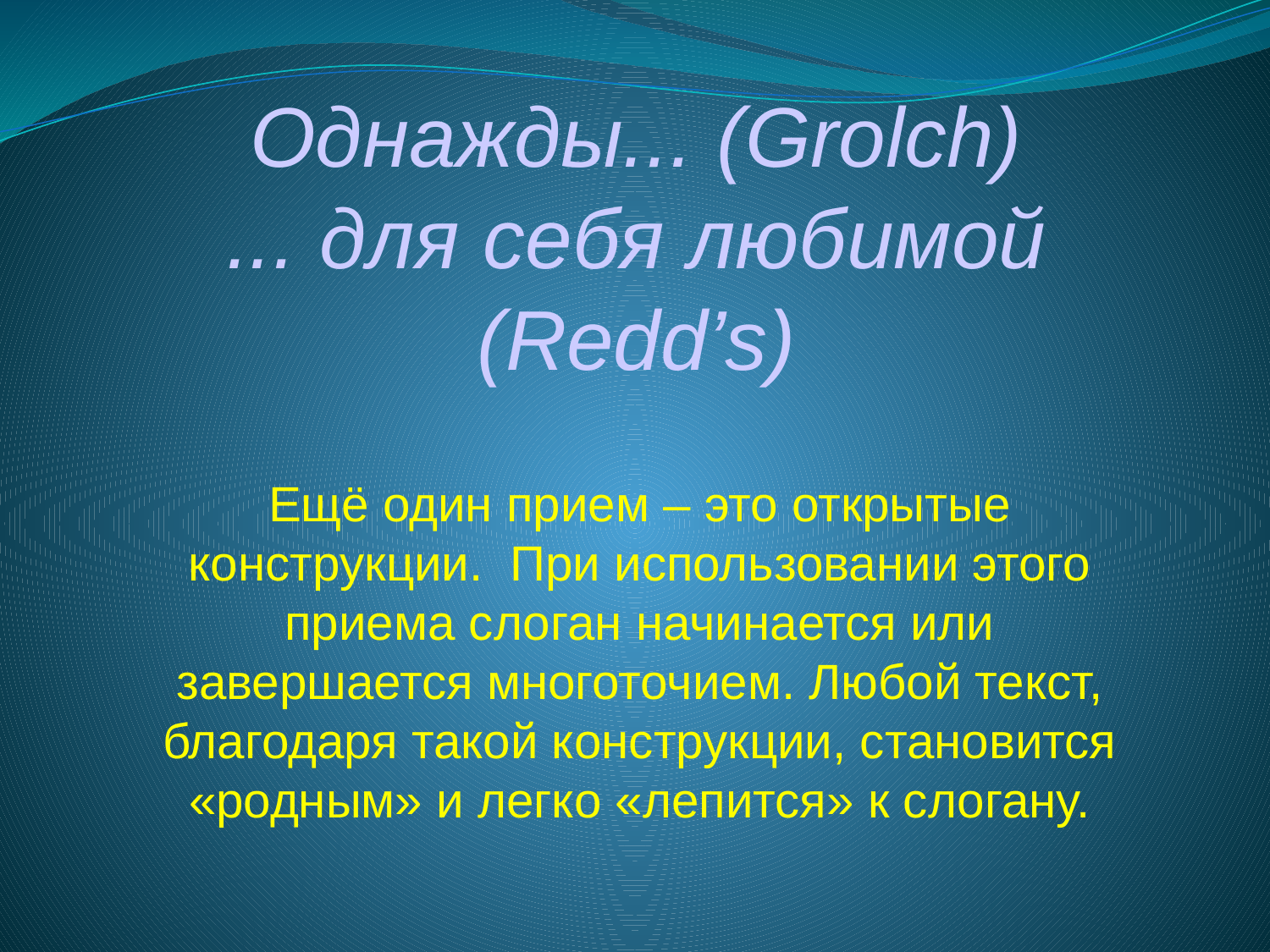

# Однажды... (Grolch) ... для себя любимой (Redd’s)
Ещё один прием – это открытые конструкции.  При использовании этого приема слоган начинается или завершается многоточием. Любой текст, благодаря такой конструкции, становится «родным» и легко «лепится» к слогану.